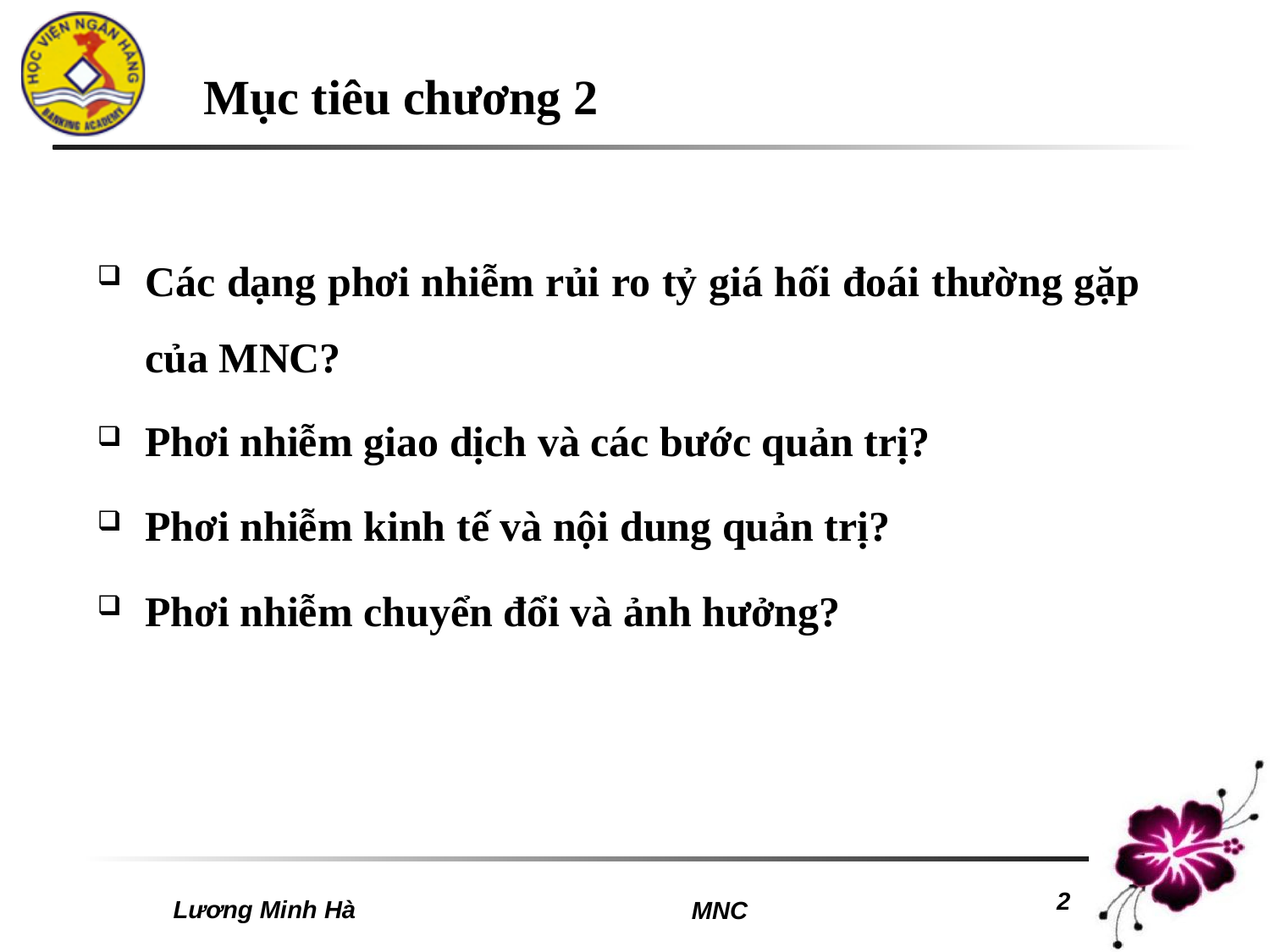

# Mục tiêu chương 2
Các dạng phơi nhiễm rủi ro tỷ giá hối đoái thường gặp của MNC?
Phơi nhiễm giao dịch và các bước quản trị?
Phơi nhiễm kinh tế và nội dung quản trị?
Phơi nhiễm chuyển đổi và ảnh hưởng?
Lương Minh Hà